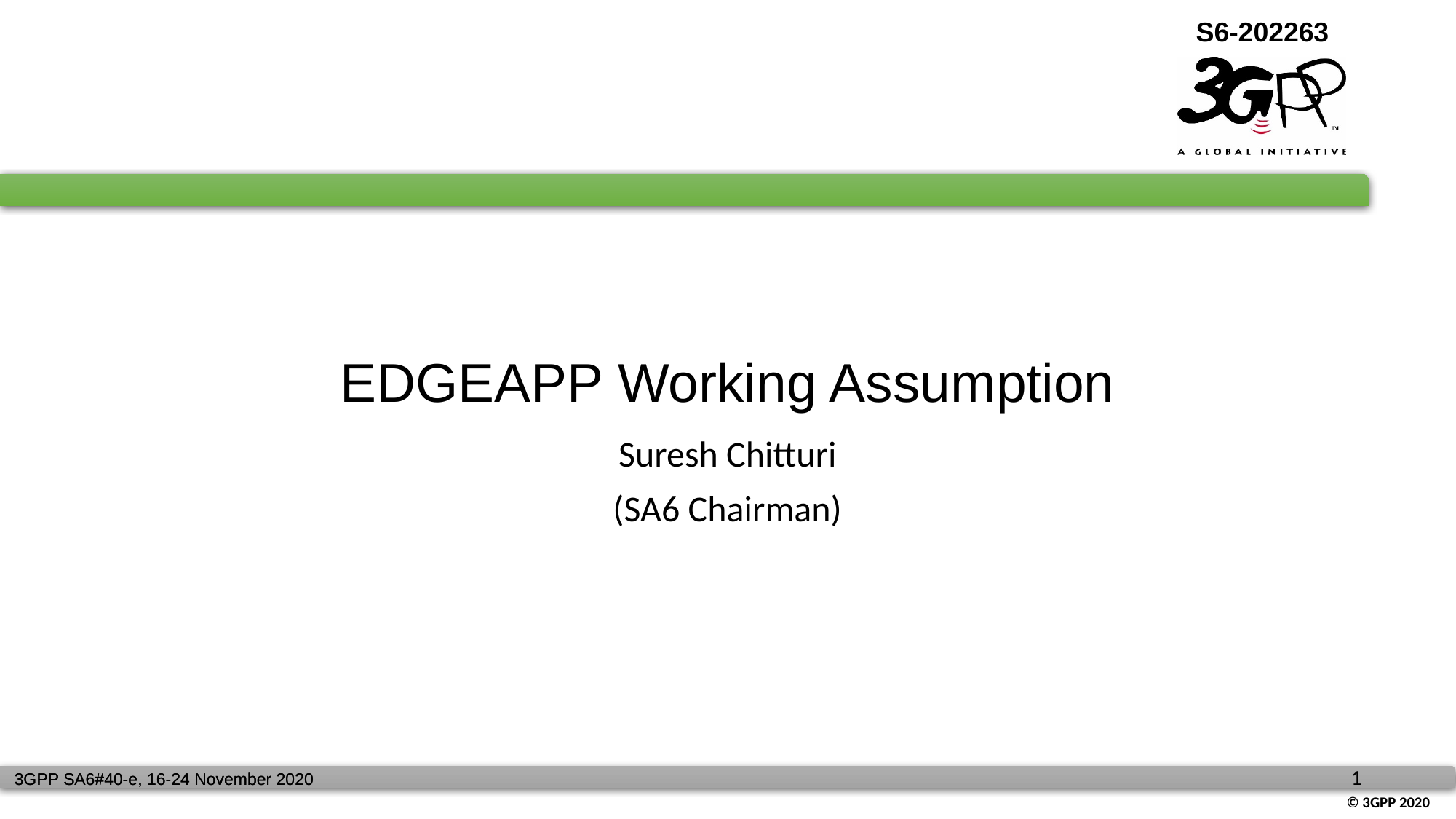

# EDGEAPP Working Assumption
Suresh Chitturi
(SA6 Chairman)